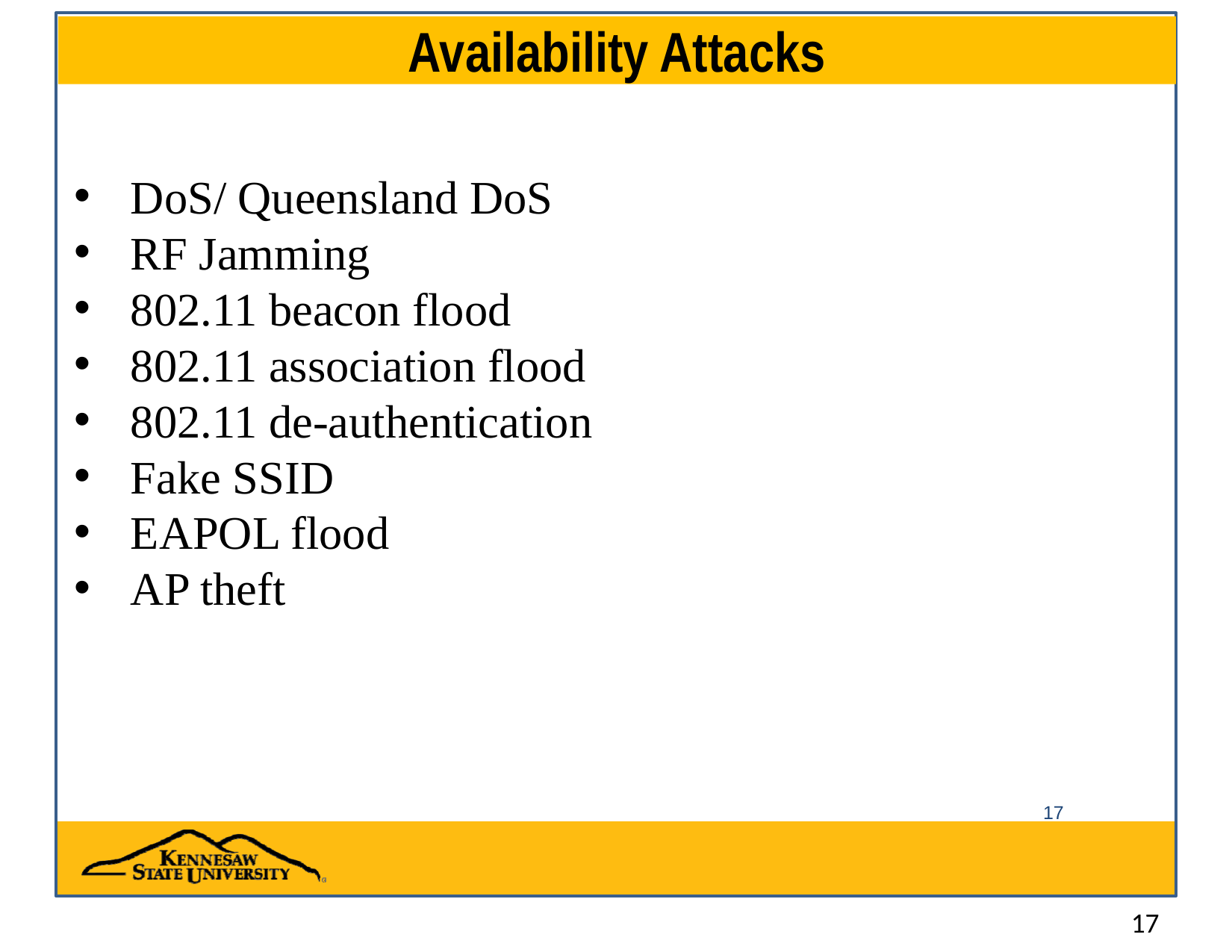

# Availability Attacks
DoS/ Queensland DoS
RF Jamming
802.11 beacon flood
802.11 association flood
802.11 de-authentication
Fake SSID
EAPOL flood
AP theft
17